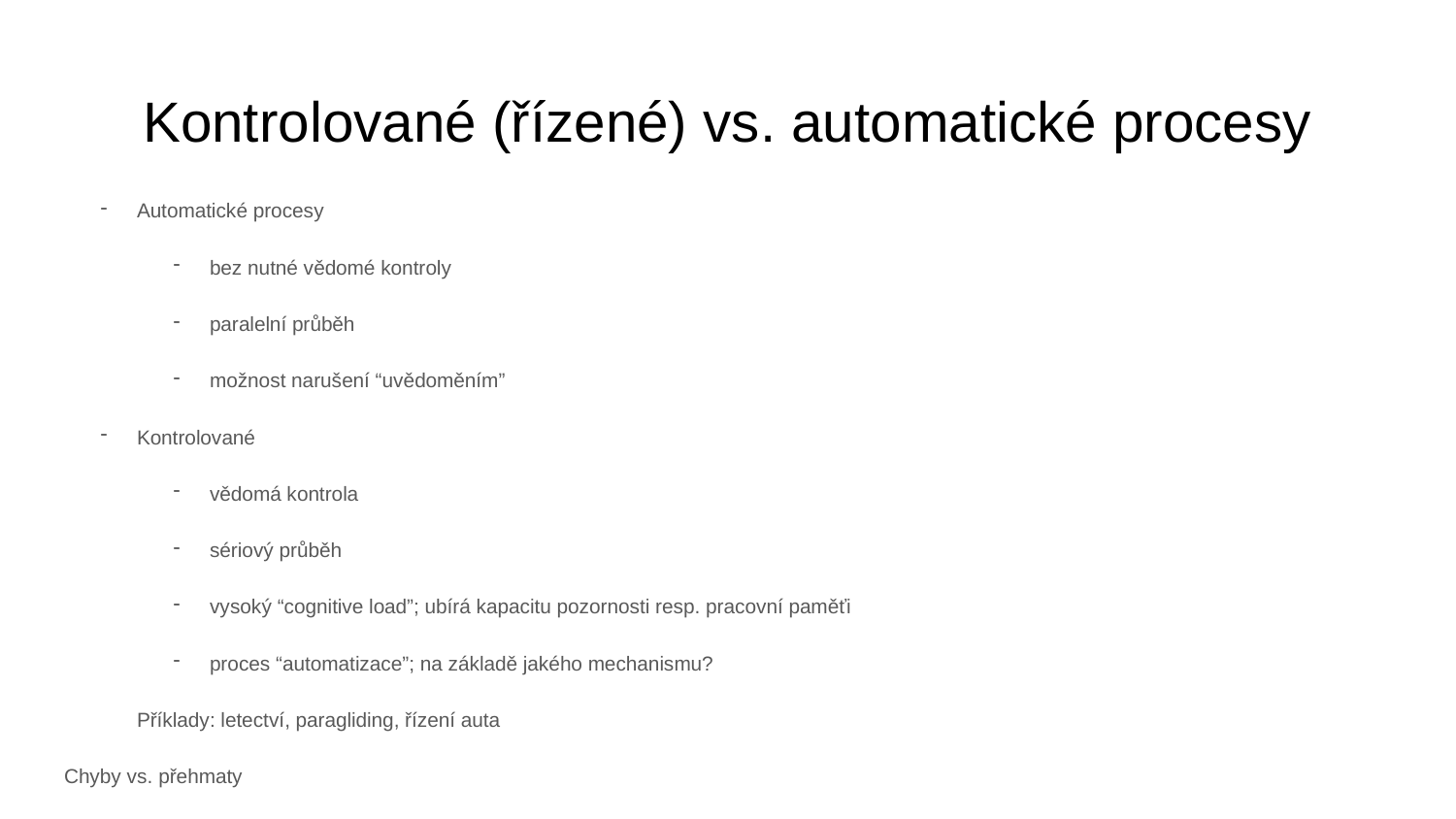

# Kontrolované (řízené) vs. automatické procesy
Automatické procesy
bez nutné vědomé kontroly
paralelní průběh
možnost narušení “uvědoměním”
Kontrolované
vědomá kontrola
sériový průběh
vysoký “cognitive load”; ubírá kapacitu pozornosti resp. pracovní paměťi
proces “automatizace”; na základě jakého mechanismu?
Příklady: letectví, paragliding, řízení auta
Chyby vs. přehmaty